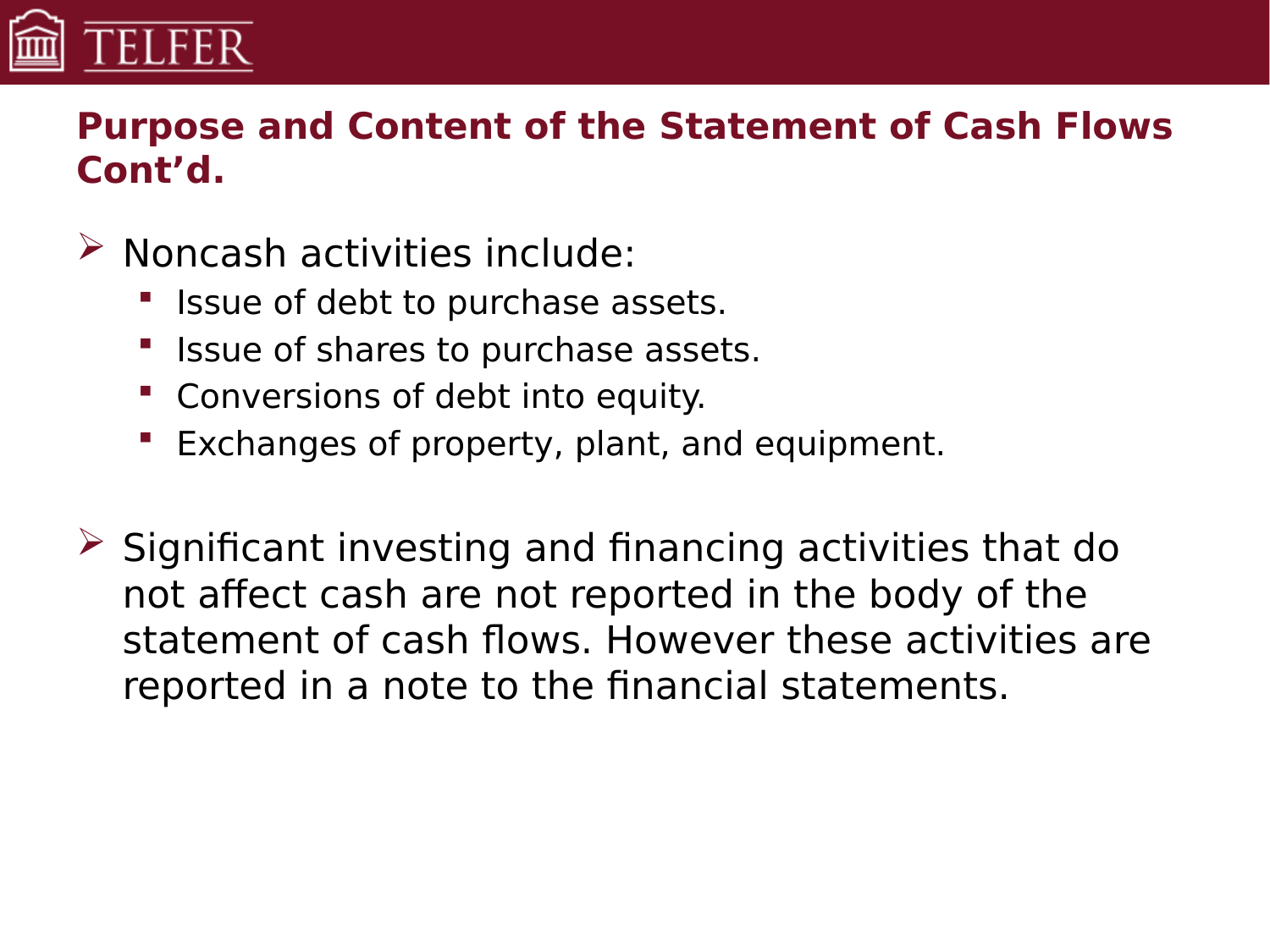

# Purpose and Content of the Statement of Cash Flows Cont’d.
Noncash activities include:
Issue of debt to purchase assets.
Issue of shares to purchase assets.
Conversions of debt into equity.
Exchanges of property, plant, and equipment.

Significant investing and financing activities that do not affect cash are not reported in the body of the statement of cash flows. However these activities are reported in a note to the financial statements.